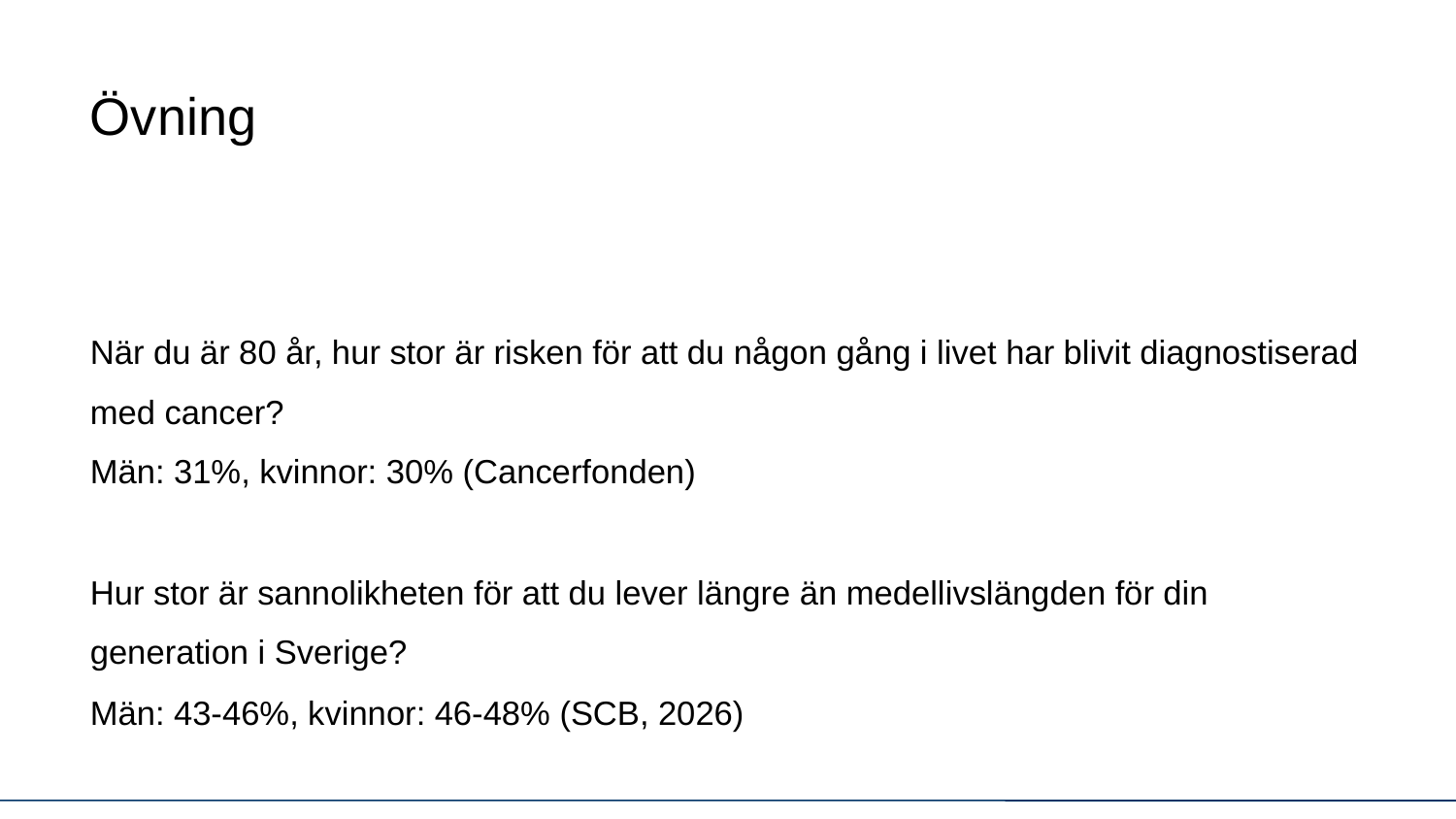

Övning
När du är 80 år, hur stor är risken för att du någon gång i livet har blivit diagnostiserad med cancer?
Män: 31%, kvinnor: 30% (Cancerfonden)

Hur stor är sannolikheten för att du lever längre än medellivslängden för din generation i Sverige?
Män: 43-46%, kvinnor: 46-48% (SCB, 2026)